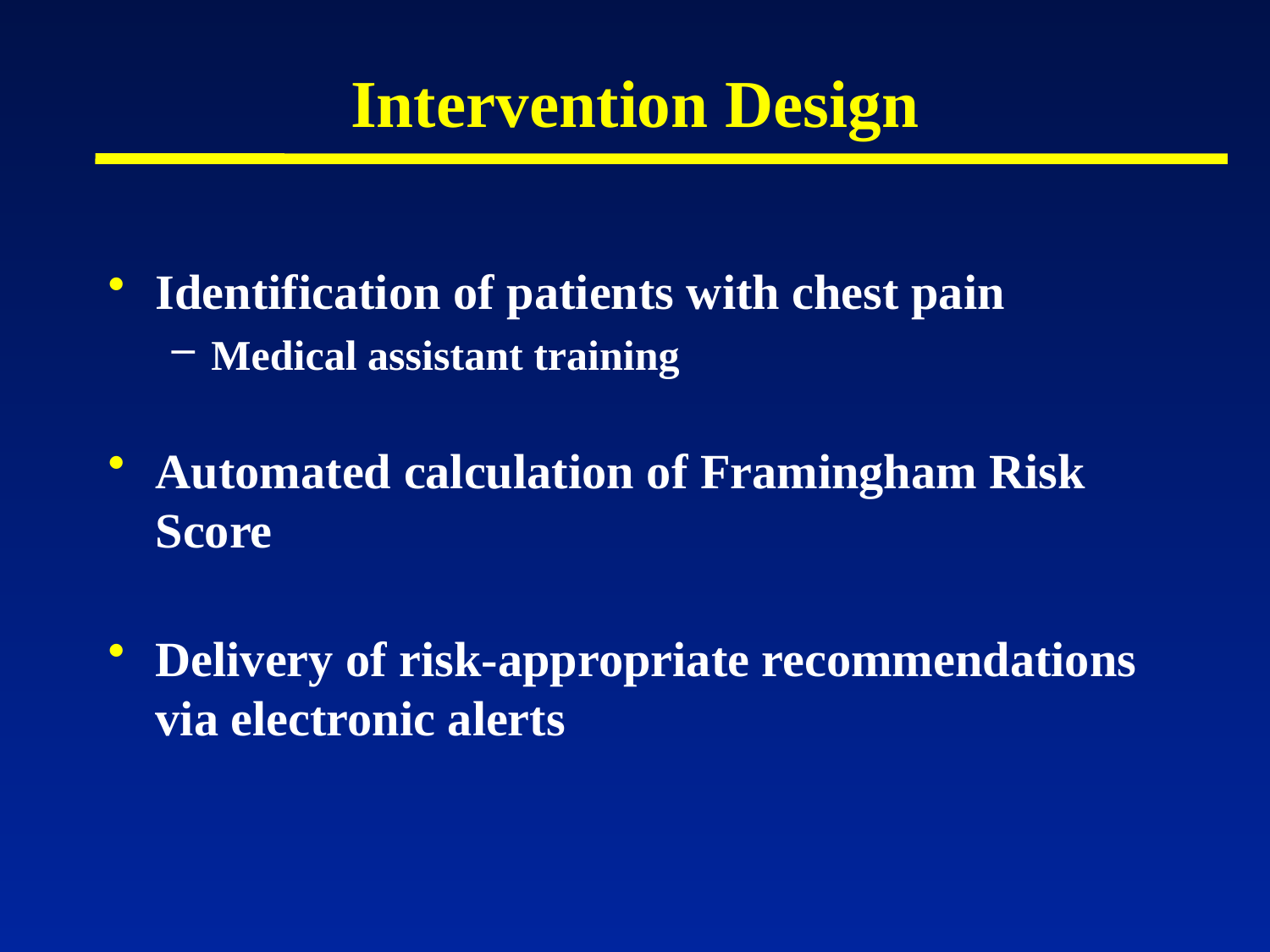

# Intervention Design
Identification of patients with chest pain
Medical assistant training
Automated calculation of Framingham Risk Score
Delivery of risk-appropriate recommendations via electronic alerts